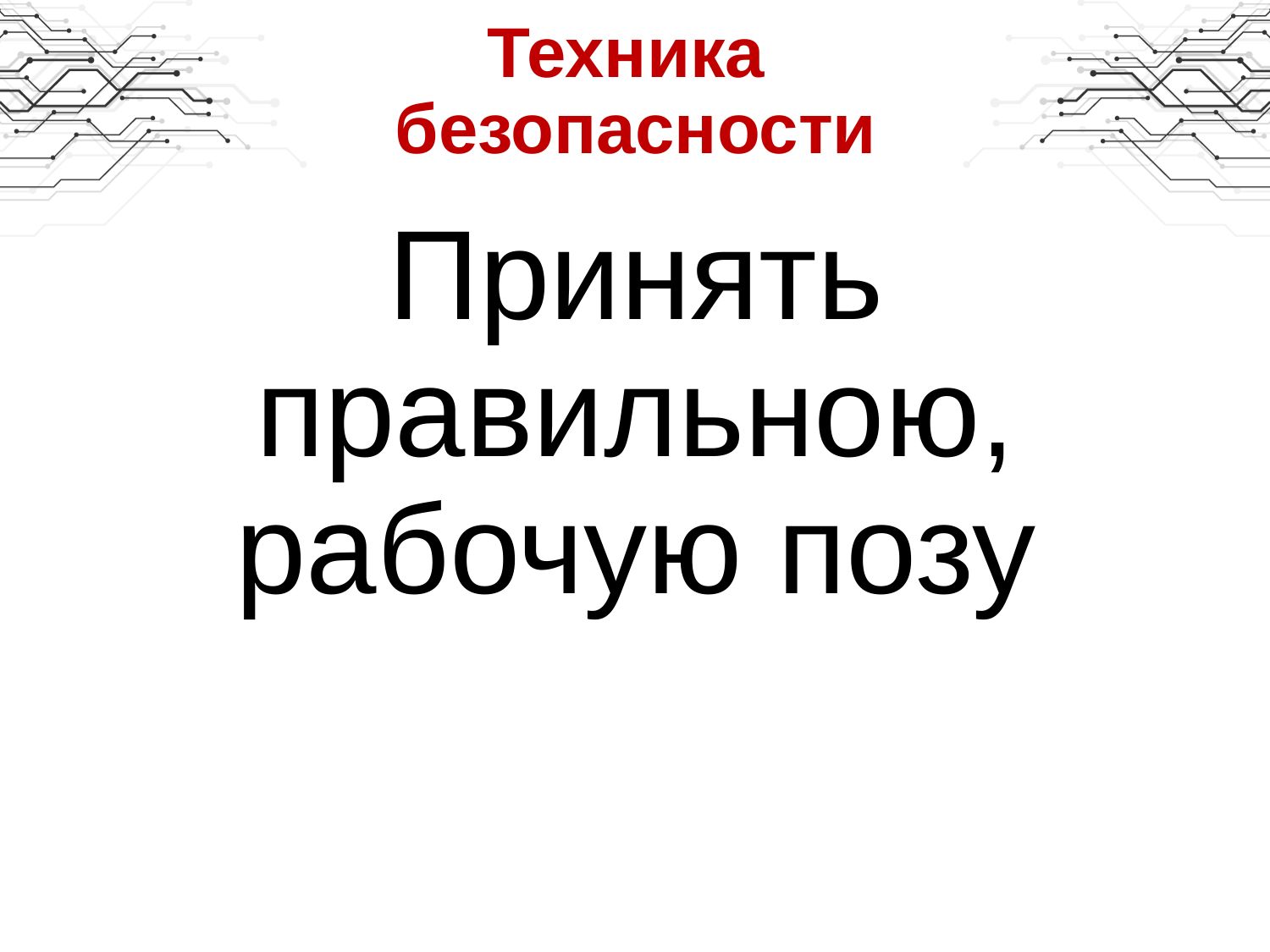

# Техника безопасности
Принять правильною, рабочую позу